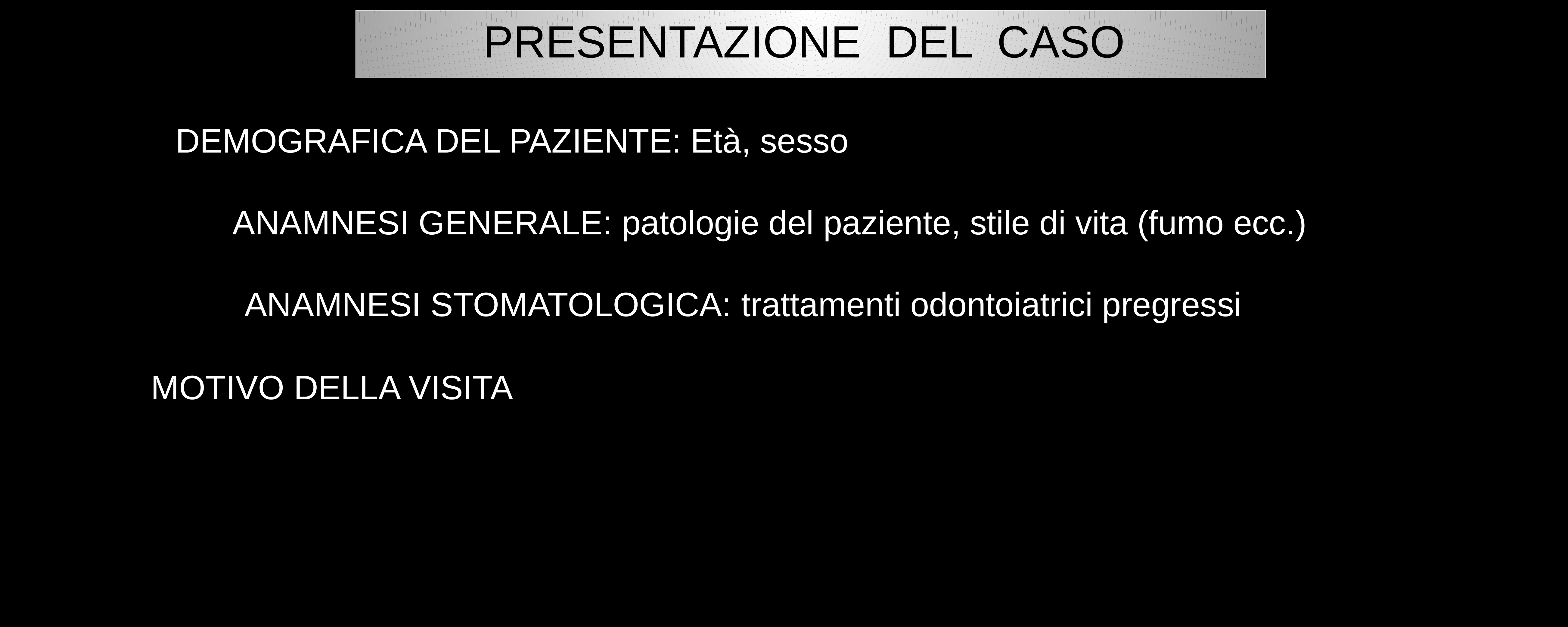

PRESENTAZIONE  DEL  CASO

DEMOGRAFICA DEL PAZIENTE: Età, sesso

ANAMNESI GENERALE: patologie del paziente, stile di vita (fumo ecc.)
ANAMNESI STOMATOLOGICA: trattamenti odontoiatrici pregressi

MOTIVO DELLA VISITA